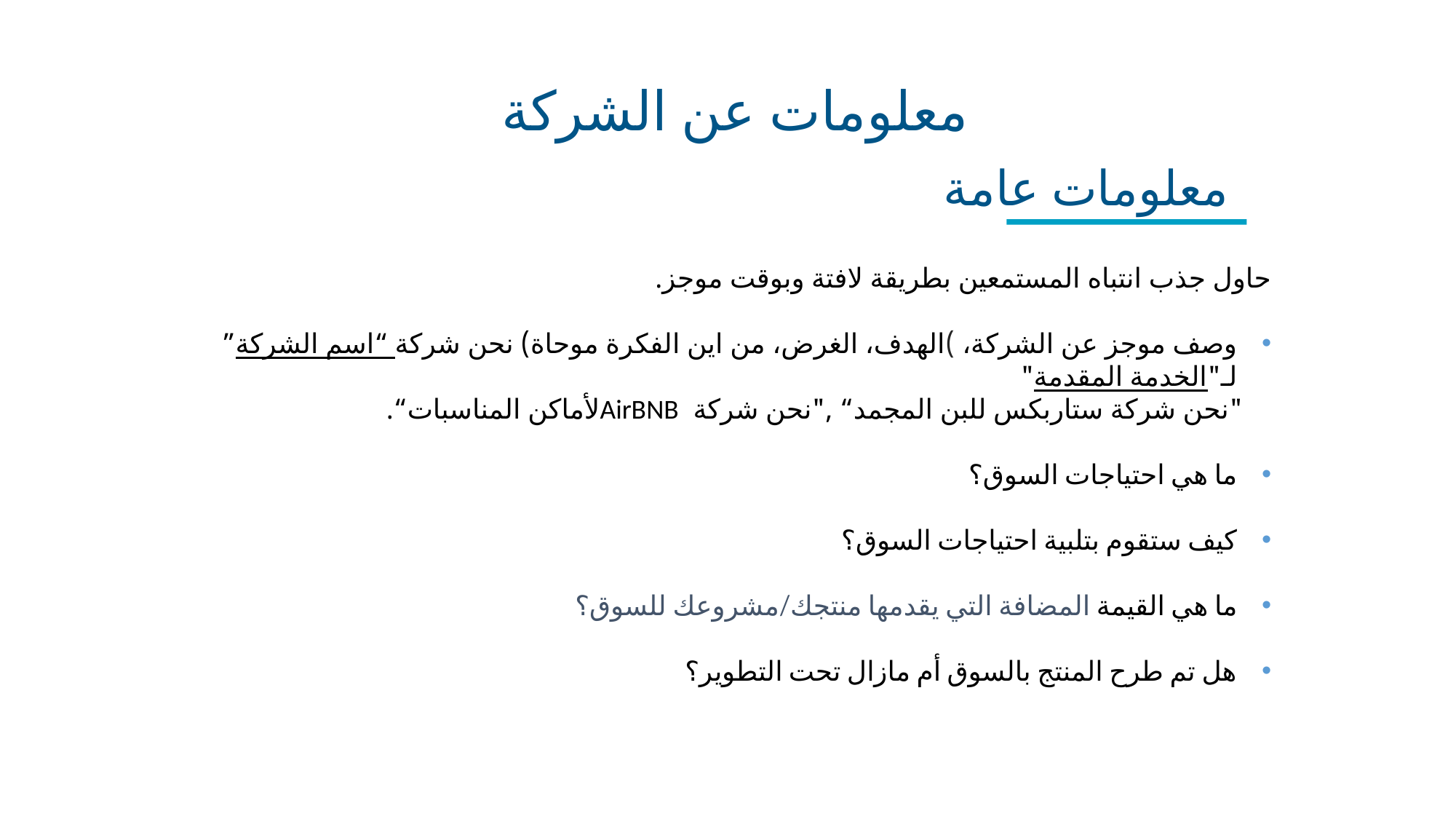

معلومات عن الشركة
معلومات عامة

حاول جذب انتباه المستمعين بطريقة لافتة وبوقت موجز.

وصف موجز عن الشركة، )الهدف، الغرض، من اين الفكرة موحاة) نحن شركة “اسم الشركة” لـ"الخدمة المقدمة"
    "نحن شركة ستاربكس للبن المجمد“ ,"نحن شركة  AirBNBلأماكن المناسبات“.

ما هي احتياجات السوق؟

كيف ستقوم بتلبية احتياجات السوق؟

ما هي القيمة المضافة التي يقدمها منتجك/مشروعك للسوق؟

هل تم طرح المنتج بالسوق أم مازال تحت التطوير؟